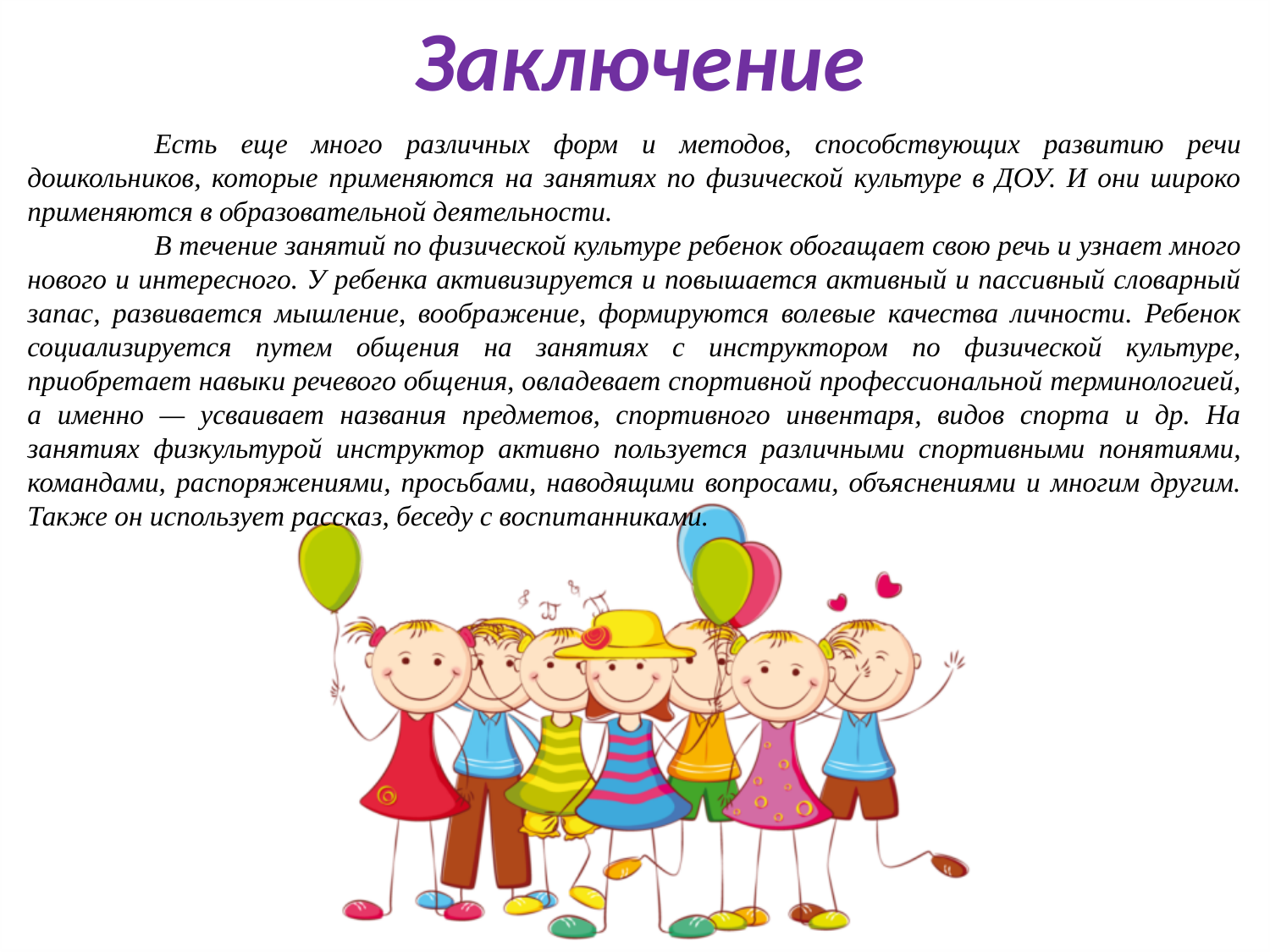

Заключение
	Есть еще много различных форм и методов, способствующих развитию речи дошкольников, которые применяются на занятиях по физической культуре в ДОУ. И они широко применяются в образовательной деятельности.
	В течение занятий по физической культуре ребенок обогащает свою речь и узнает много нового и интересного. У ребенка активизируется и повышается активный и пассивный словарный запас, развивается мышление, воображение, формируются волевые качества личности. Ребенок социализируется путем общения на занятиях с инструктором по физической культуре, приобретает навыки речевого общения, овладевает спортивной профессиональной терминологией, а именно — усваивает названия предметов, спортивного инвентаря, видов спорта и др. На занятиях физкультурой инструктор активно пользуется различными спортивными понятиями, командами, распоряжениями, просьбами, наводящими вопросами, объяснениями и многим другим. Также он использует рассказ, беседу с воспитанниками.